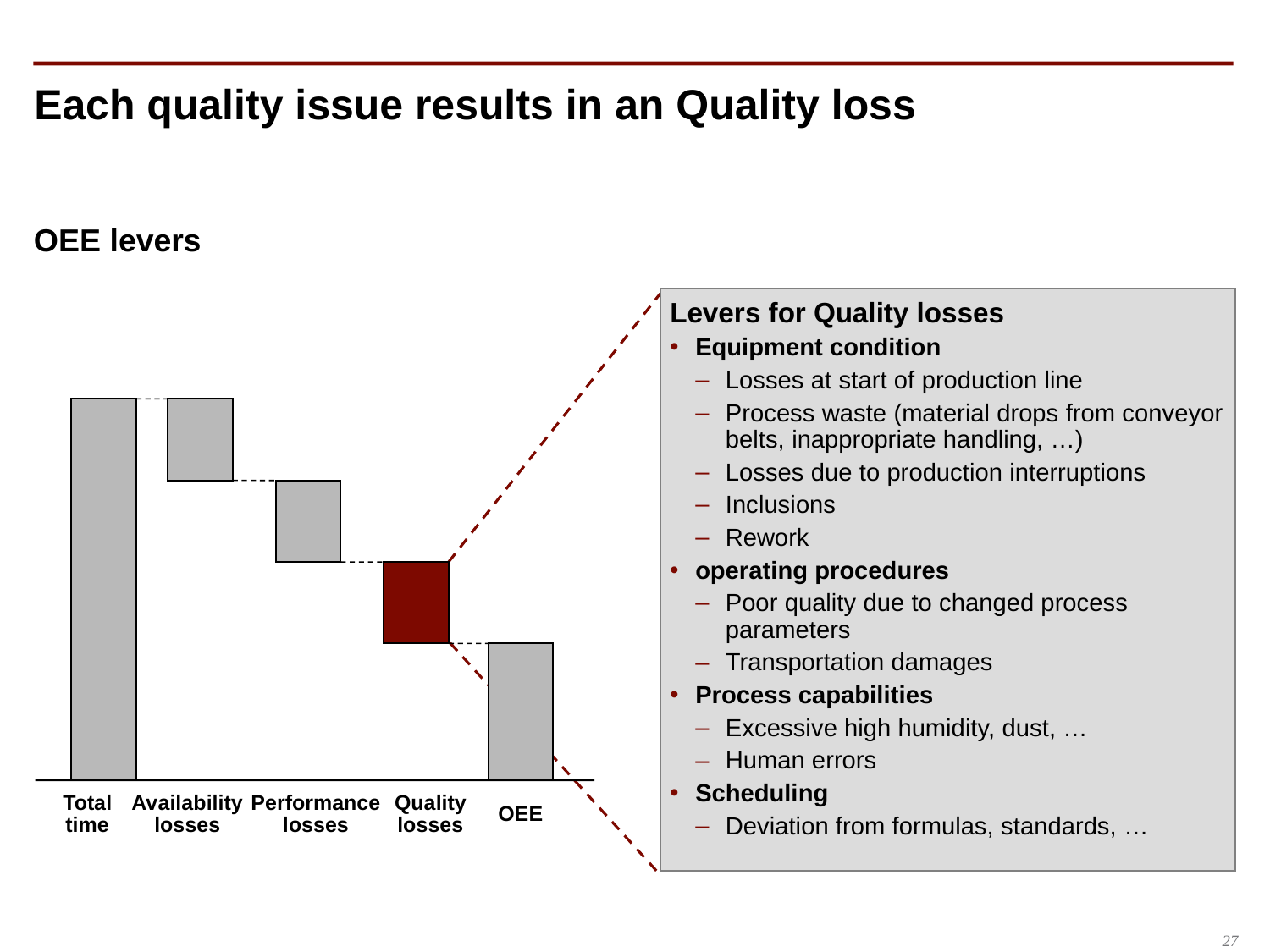

# Each quality issue results in an Quality loss
OEE levers
Levers for Quality losses
Equipment condition
Losses at start of production line
Process waste (material drops from conveyor belts, inappropriate handling, …)
Losses due to production interruptions
Inclusions
Rework
operating procedures
Poor quality due to changed process parameters
Transportation damages
Process capabilities
Excessive high humidity, dust, …
Human errors
Scheduling
Deviation from formulas, standards, …

Total
time
Availability losses
Performance losses
Quality losses
OEE